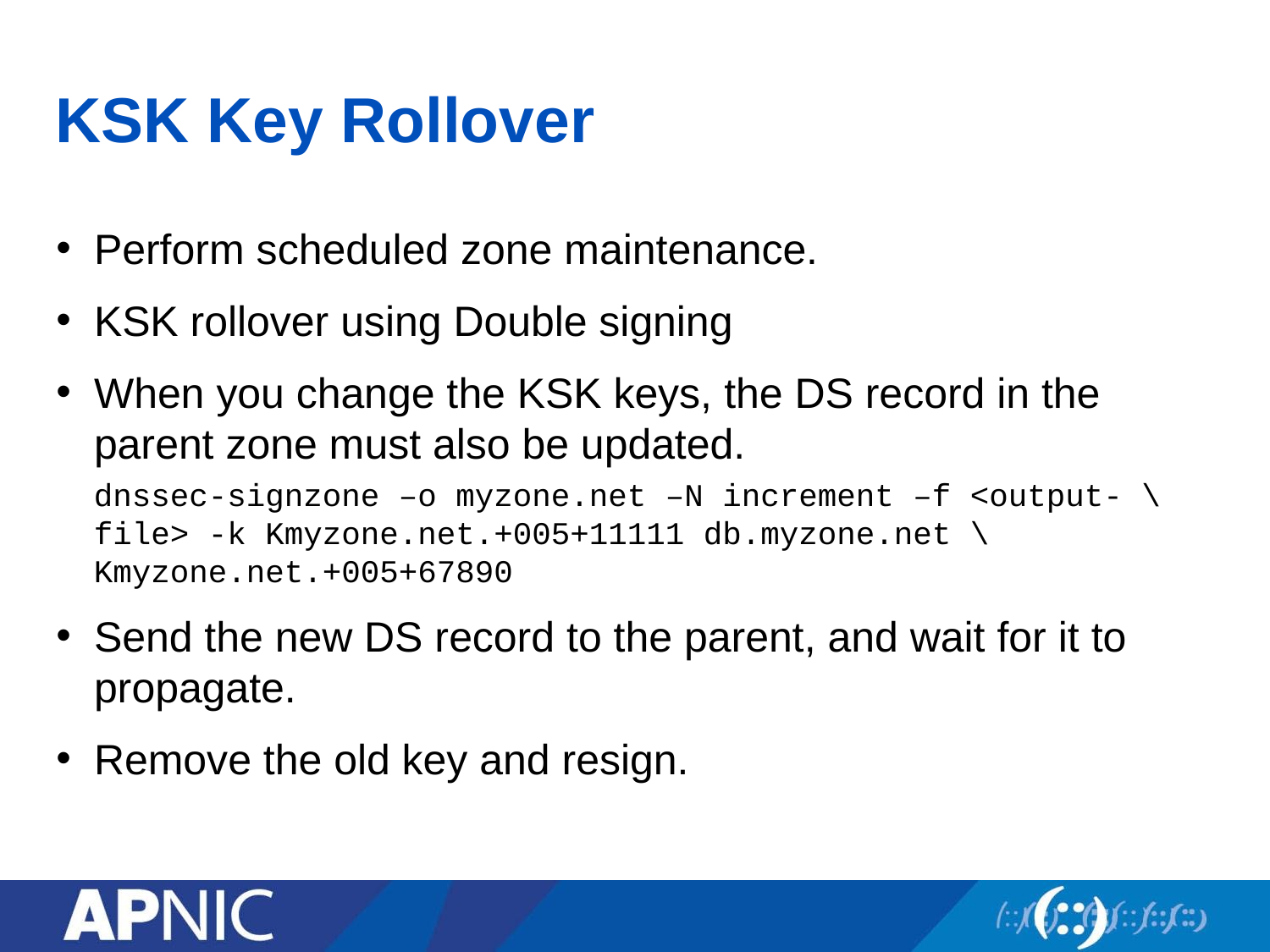

# KSK Key Rollover
Perform scheduled zone maintenance.
KSK rollover using Double signing
When you change the KSK keys, the DS record in the parent zone must also be updated.
dnssec-signzone –o myzone.net –N increment –f <output- \ file> -k Kmyzone.net.+005+11111 db.myzone.net \ Kmyzone.net.+005+67890
Send the new DS record to the parent, and wait for it to propagate.
Remove the old key and resign.